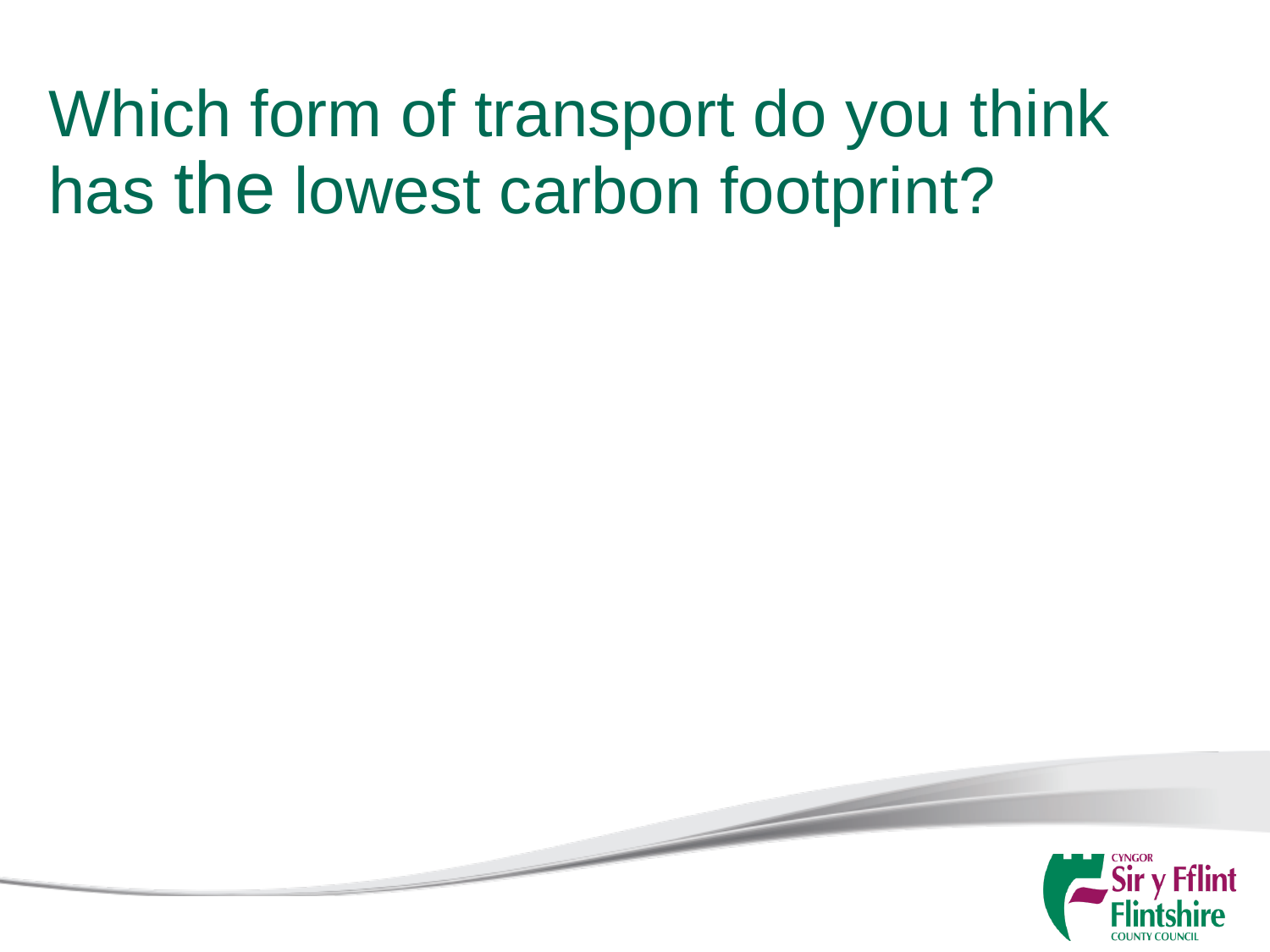

# Which form of transport do you think has the lowest carbon footprint?